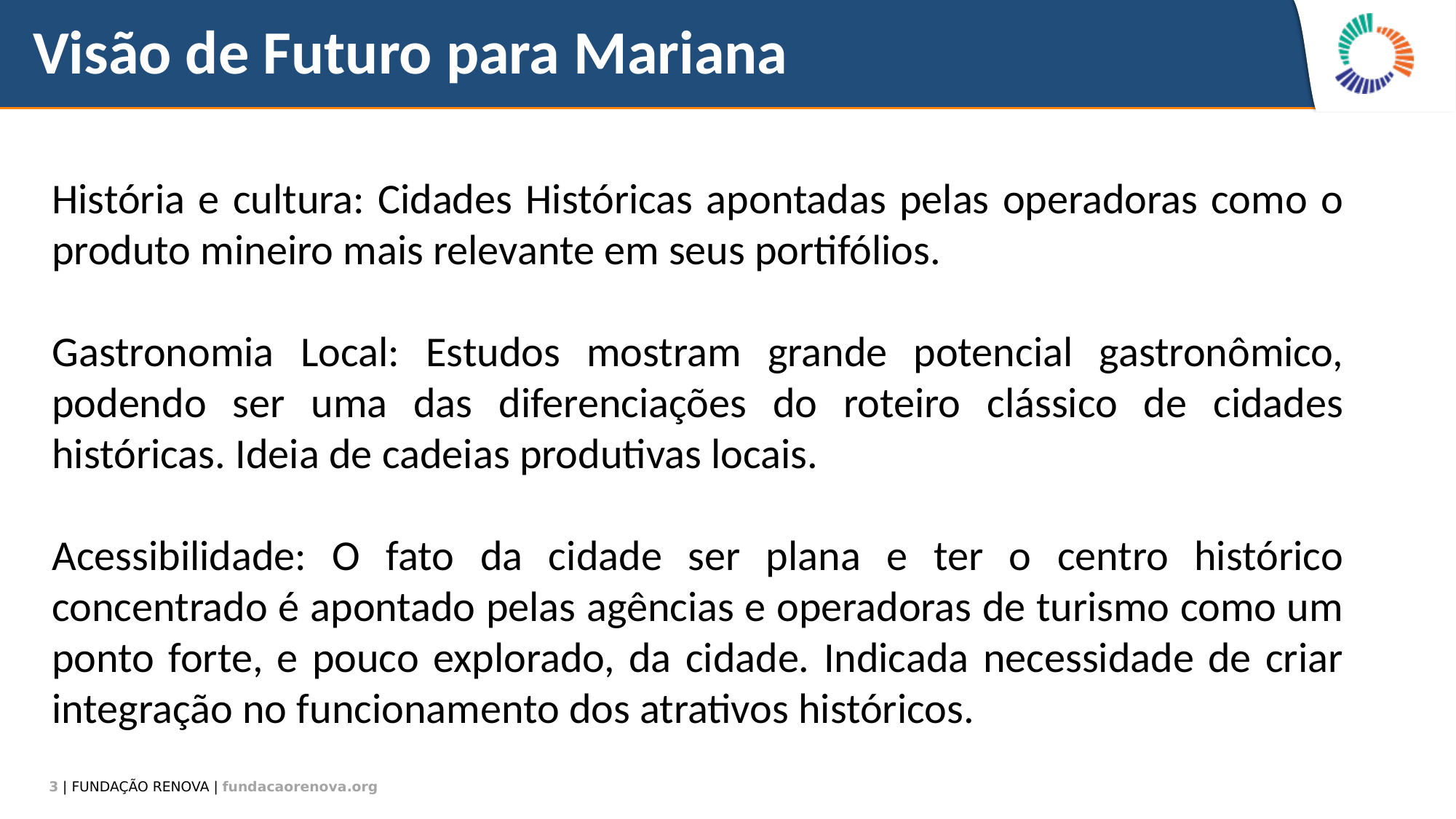

# Visão de Futuro para Mariana
História e cultura: Cidades Históricas apontadas pelas operadoras como o produto mineiro mais relevante em seus portifólios.

Gastronomia Local: Estudos mostram grande potencial gastronômico, podendo ser uma das diferenciações do roteiro clássico de cidades históricas. Ideia de cadeias produtivas locais.

Acessibilidade: O fato da cidade ser plana e ter o centro histórico concentrado é apontado pelas agências e operadoras de turismo como um ponto forte, e pouco explorado, da cidade. Indicada necessidade de criar integração no funcionamento dos atrativos históricos.